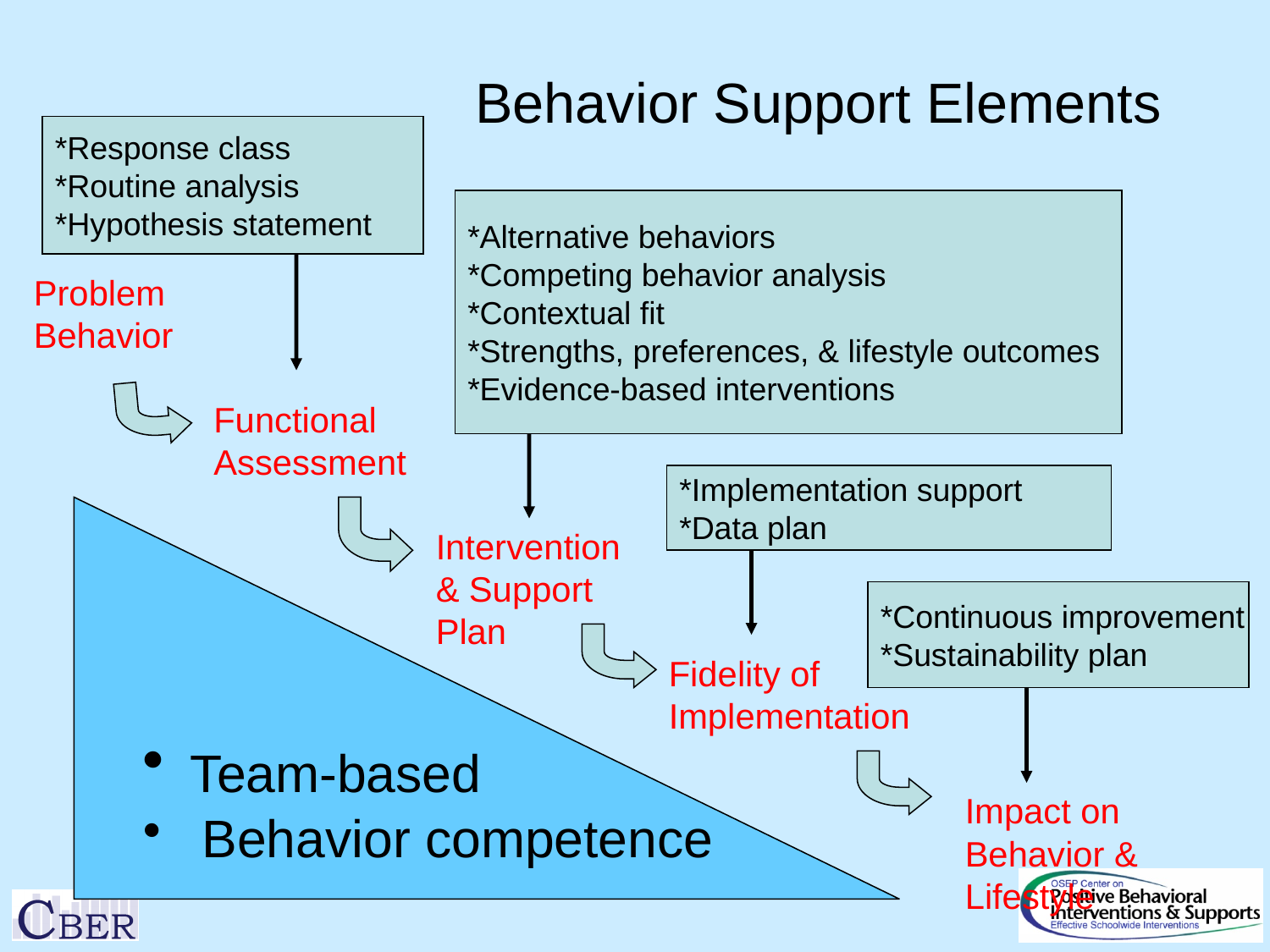

# Behavior Support Elements
*Response class
*Routine analysis
*Hypothesis statement
*Alternative behaviors
*Competing behavior analysis
*Contextual fit
*Strengths, preferences, & lifestyle outcomes
*Evidence-based interventions

Problem Behavior

Functional Assessment

*Implementation support
*Data plan
 Team-based
  Behavior competence

Intervention & Support Plan

*Continuous improvement
*Sustainability plan

Fidelity of Implementation

Impact on Behavior & Lifestyle